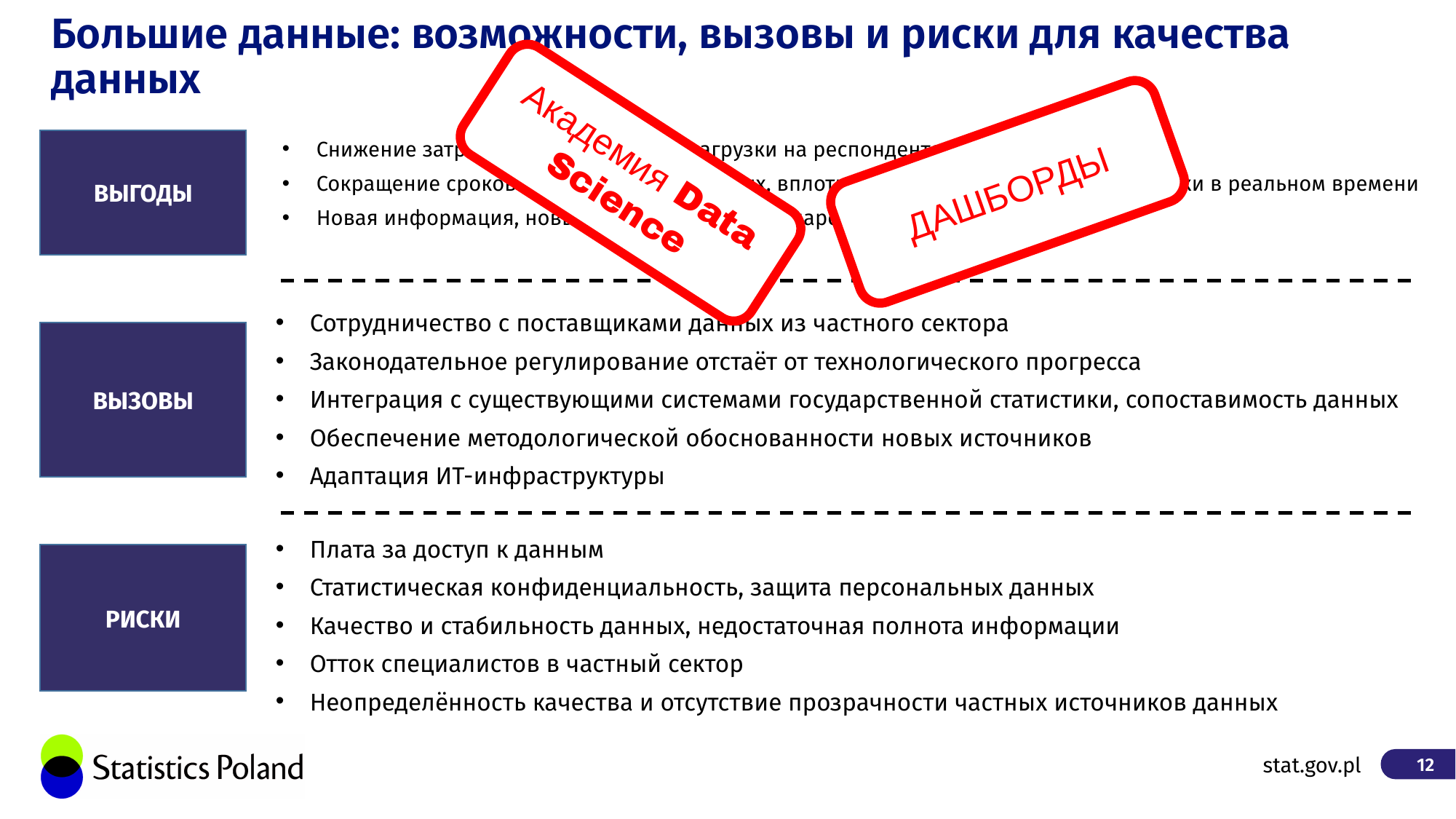

# Большие данные: возможности, вызовы и риски для качества данных
Академия Data Science
ДАШБОРДЫ
ВЫГОДЫ
Снижение затрат на исследования и нагрузки на респондентов
Сокращение сроков предоставления данных, вплоть до (почти) оперативной аналитики в реальном времени
Новая информация, новые компетенции в государственной статистике
Сотрудничество с поставщиками данных из частного сектора
Законодательное регулирование отстаёт от технологического прогресса
Интеграция с существующими системами государственной статистики, сопоставимость данных
Обеспечение методологической обоснованности новых источников
Адаптация ИТ-инфраструктуры
ВЫЗОВЫ
Плата за доступ к данным
Статистическая конфиденциальность, защита персональных данных
Качество и стабильность данных, недостаточная полнота информации
Отток специалистов в частный сектор
Неопределённость качества и отсутствие прозрачности частных источников данных
РИСКИ
stat.gov.pl